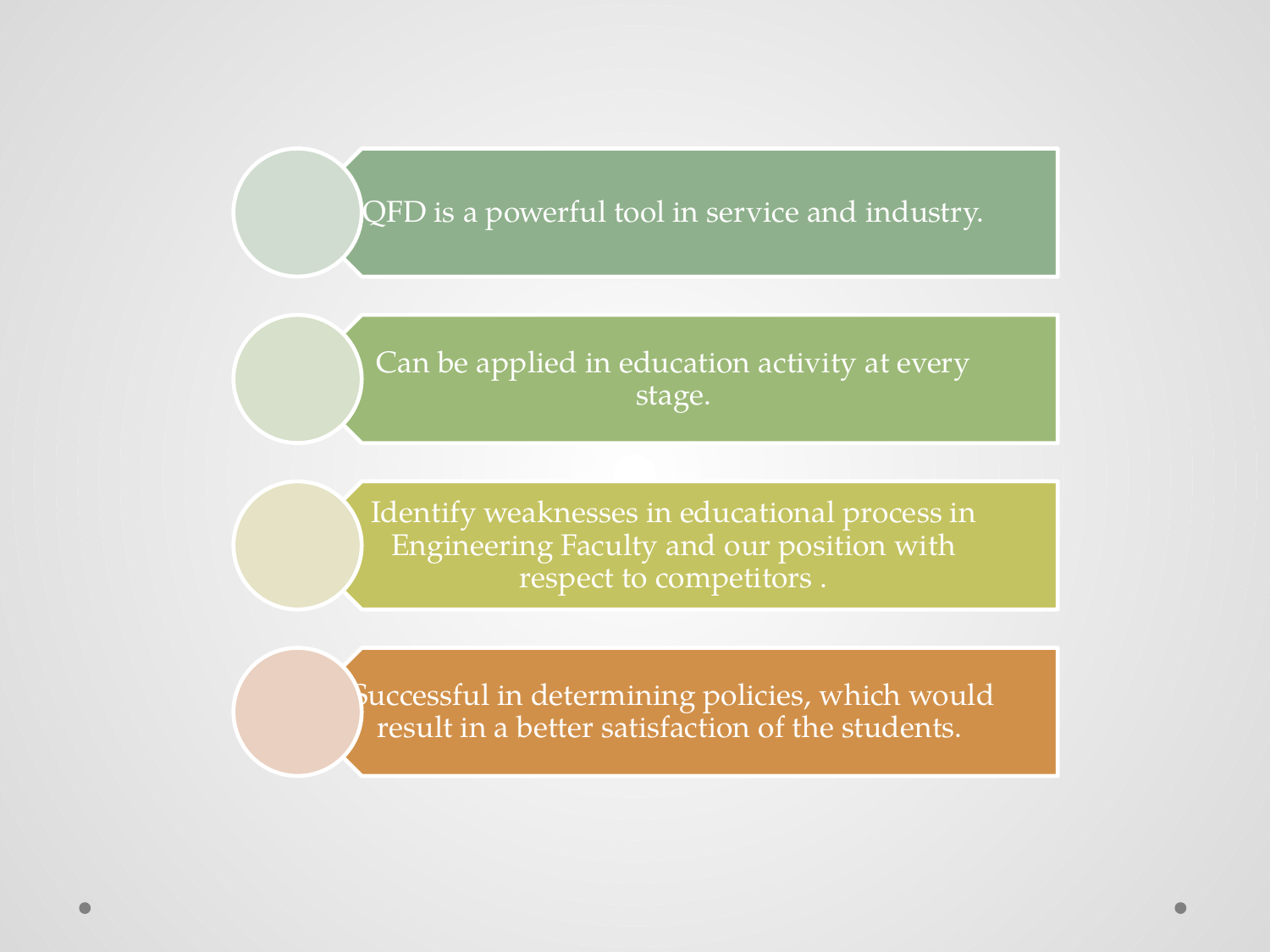

QFD is a powerful tool in service and industry.
Can be applied in education activity at every stage.
Identify weaknesses in educational process in Engineering Faculty and our position with respect to competitors .
Successful in determining policies, which would result in a better satisfaction of the students.